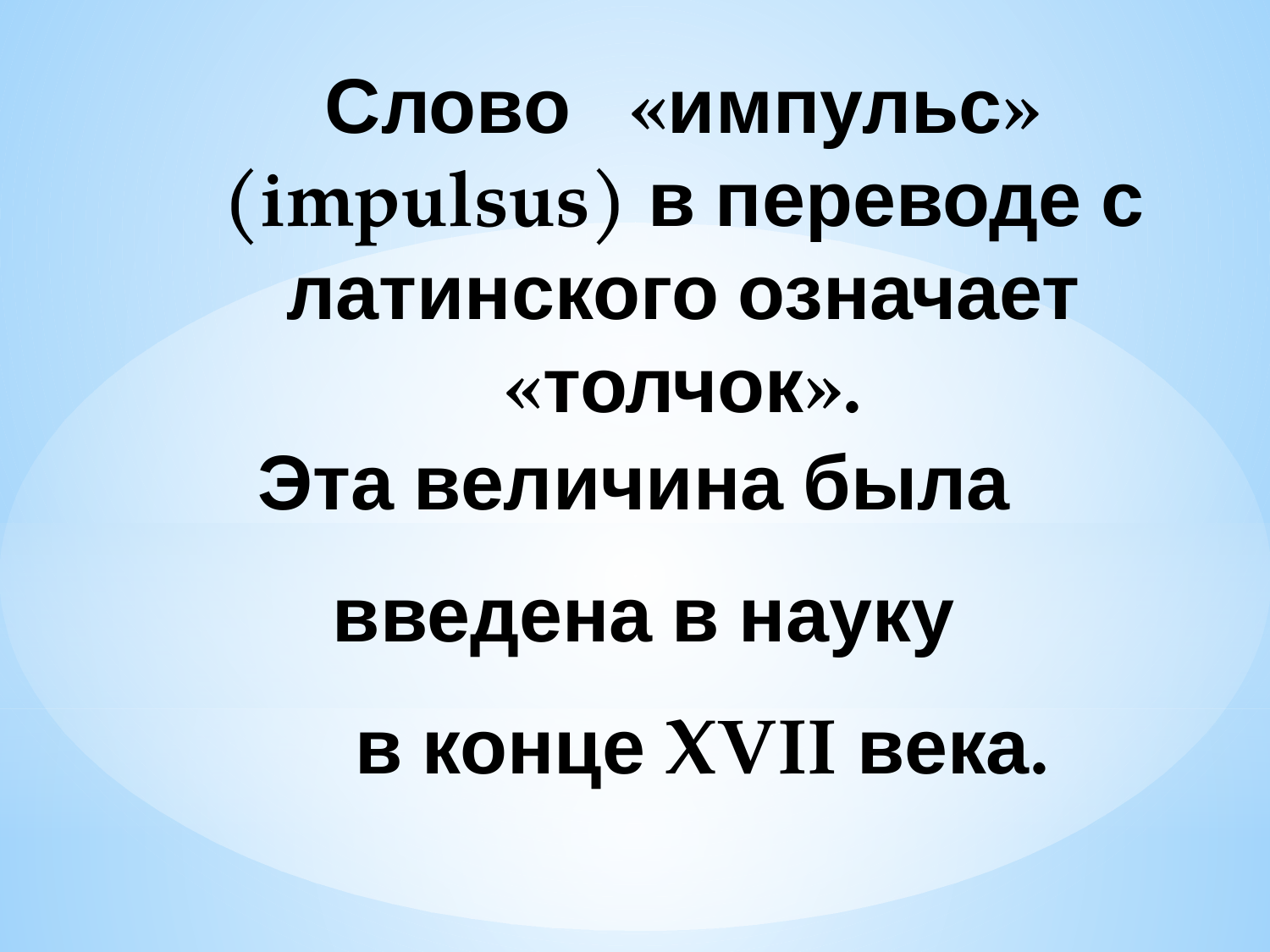

Слово   «импульс» (impulsus) в переводе с латинского означает «толчок».
Эта величина была
 введена в науку
       в конце XVII века.